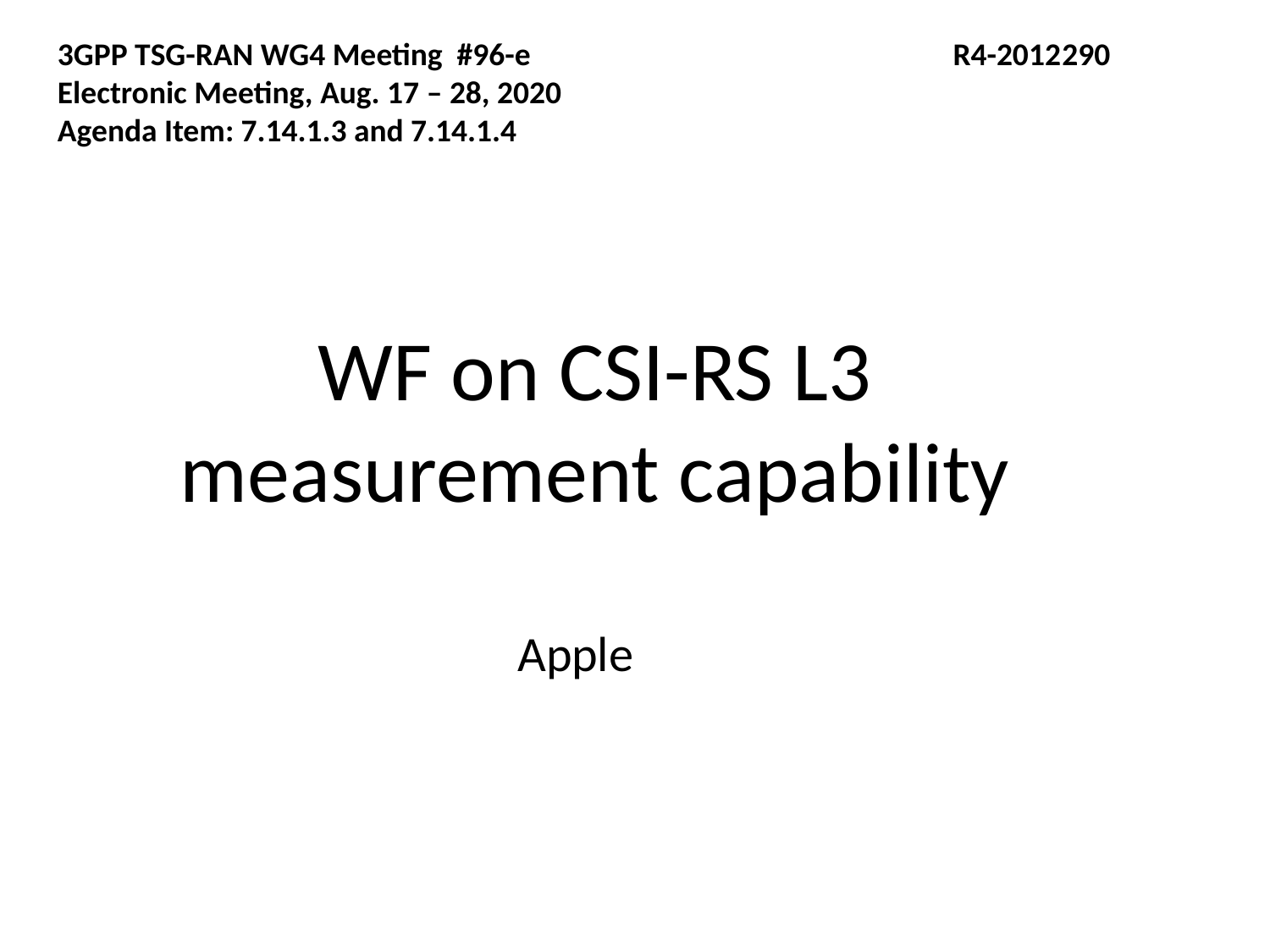

3GPP TSG-RAN WG4 Meeting  #96-e	                                                      R4-2012290
Electronic Meeting, Aug. 17 – 28, 2020
Agenda Item: 7.14.1.3 and 7.14.1.4
WF on CSI-RS L3 measurement capability
Apple